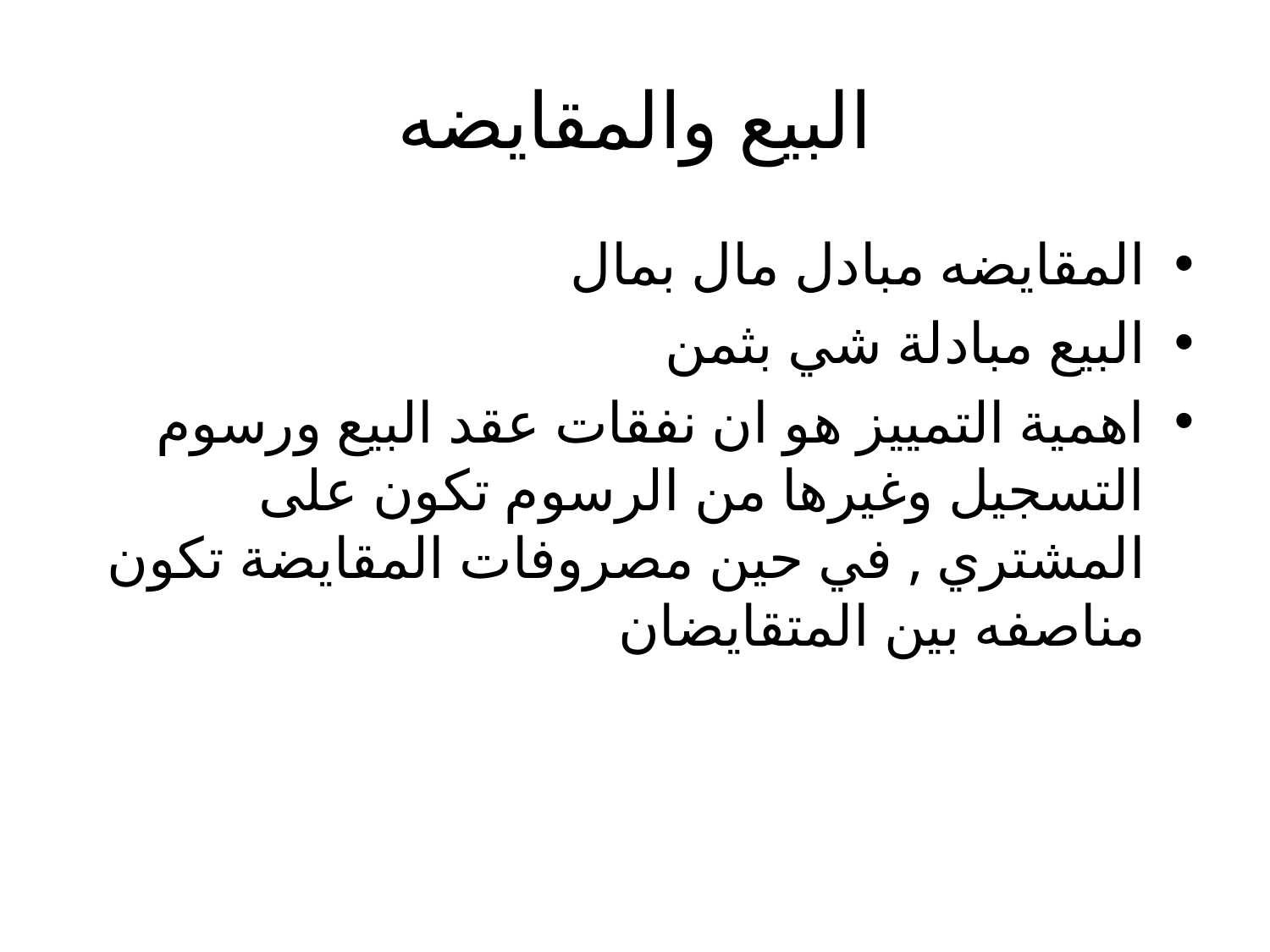

# البيع والمقايضه
المقايضه مبادل مال بمال
البيع مبادلة شي بثمن
اهمية التمييز هو ان نفقات عقد البيع ورسوم التسجيل وغيرها من الرسوم تكون على المشتري , في حين مصروفات المقايضة تكون مناصفه بين المتقايضان